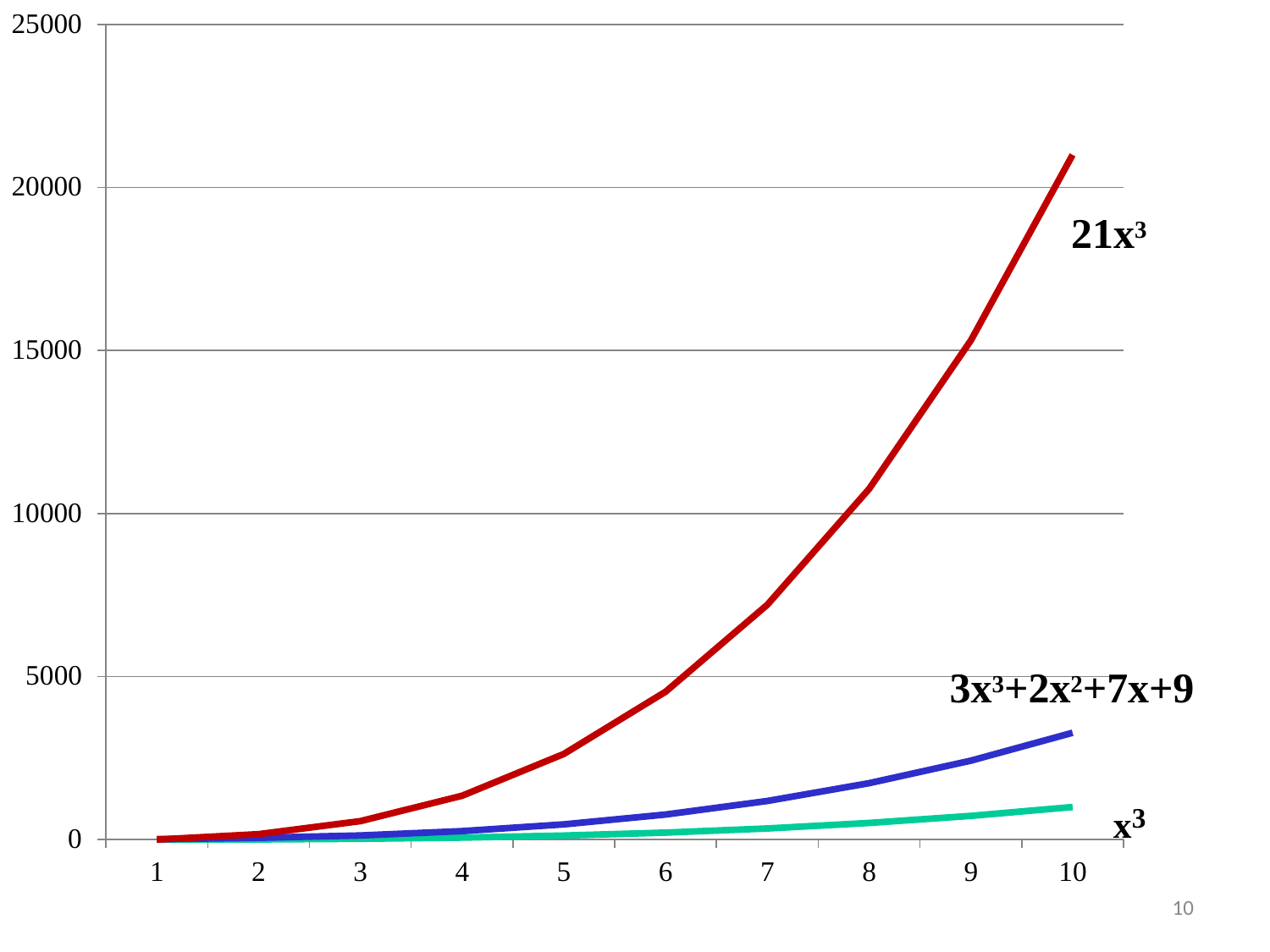

25000

20000

# 21x3
15000

10000

5000
3x3+2x2+7x+9

x3
0
1
2
3
4
5
6
7
8
9
10
10